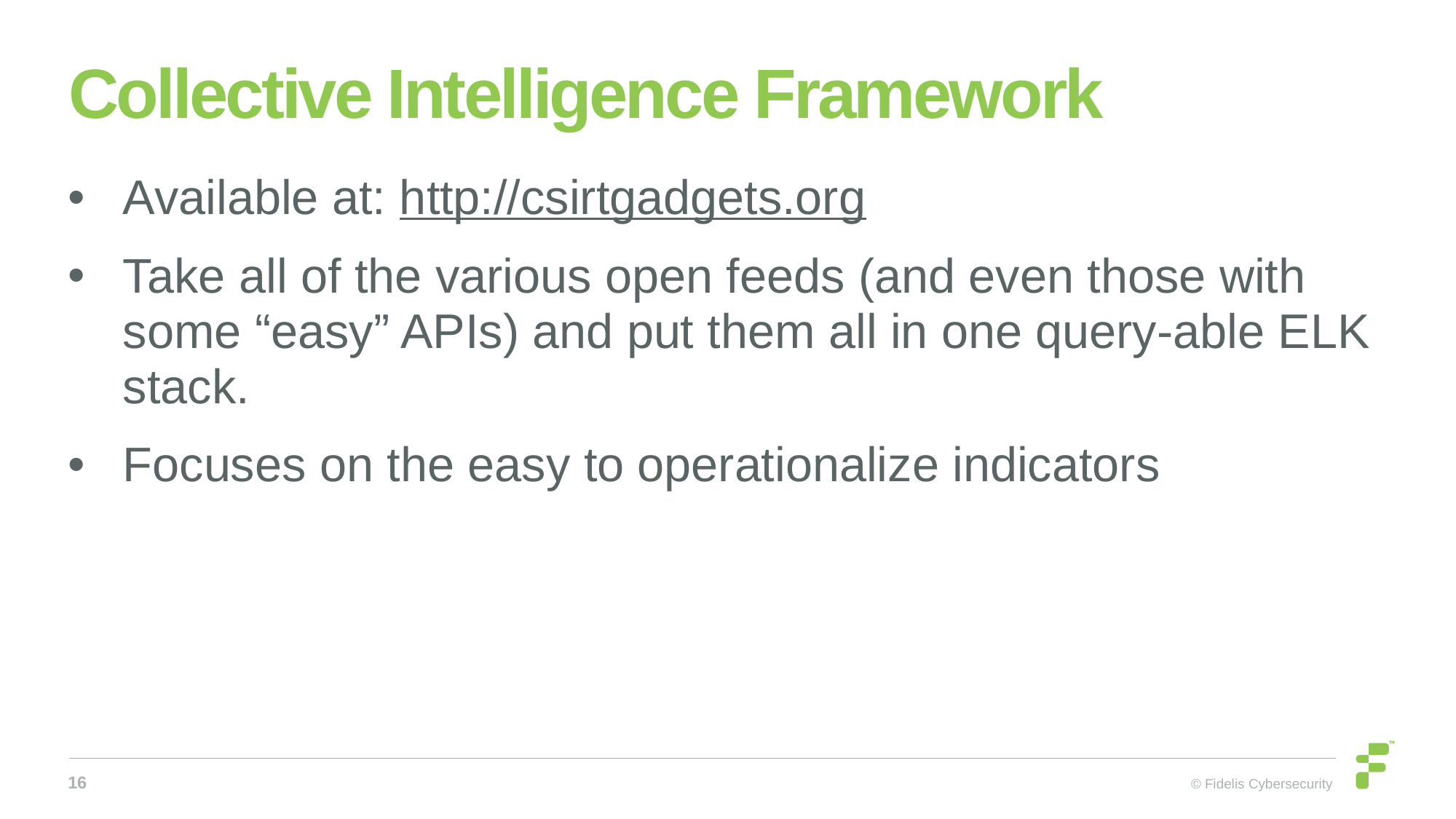

# Collective Intelligence Framework
Available at: http://csirtgadgets.org
Take all of the various open feeds (and even those with some “easy” APIs) and put them all in one query-able ELK stack.
Focuses on the easy to operationalize indicators
16